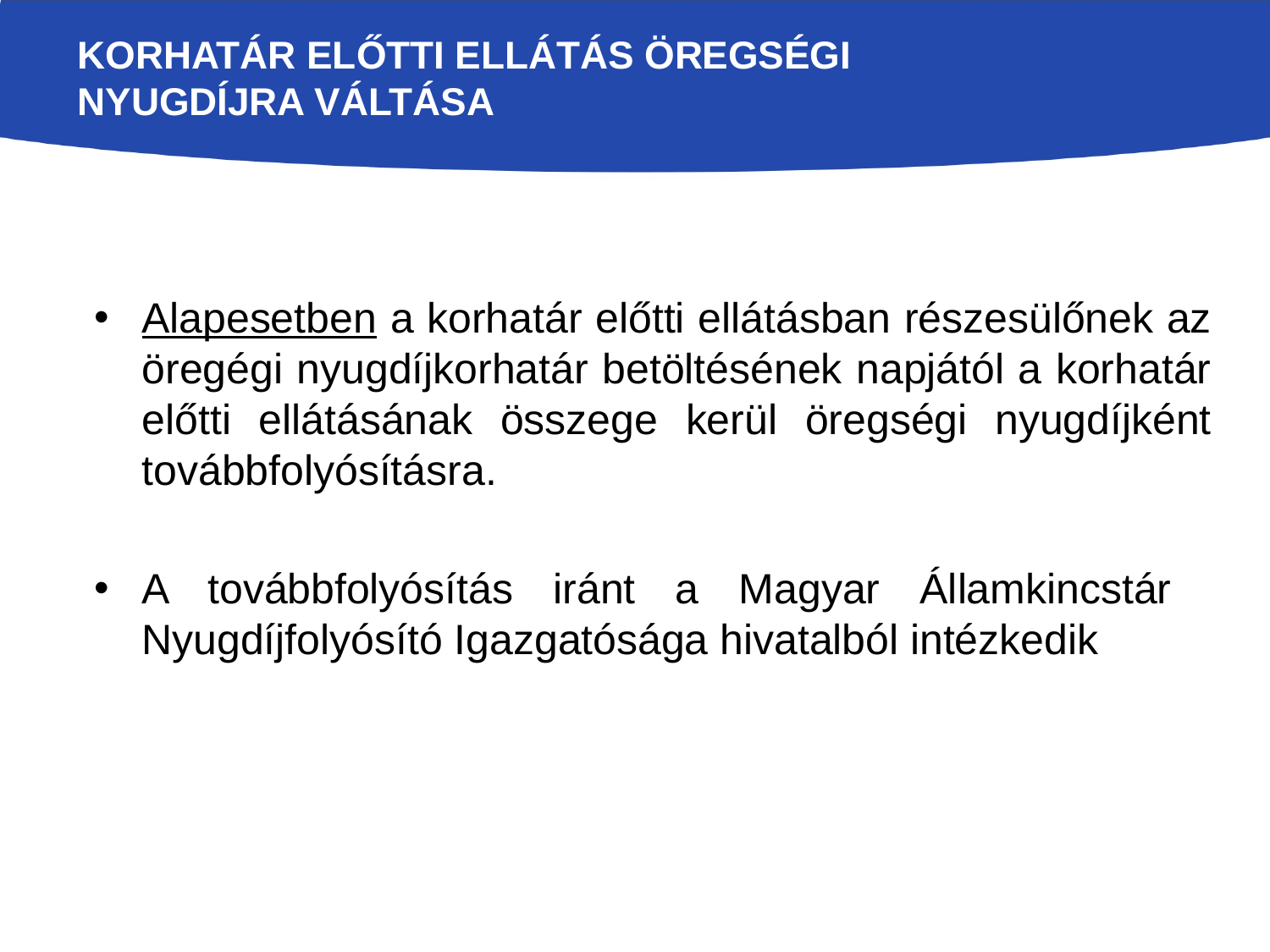

# Korhatár előtti ellátás öregségi nyugdíjra váltása

Alapesetben a korhatár előtti ellátásban részesülőnek az öregégi nyugdíjkorhatár betöltésének napjától a korhatár előtti ellátásának összege kerül öregségi nyugdíjként továbbfolyósításra.

A továbbfolyósítás iránt a Magyar Államkincstár  Nyugdíjfolyósító Igazgatósága hivatalból intézkedik